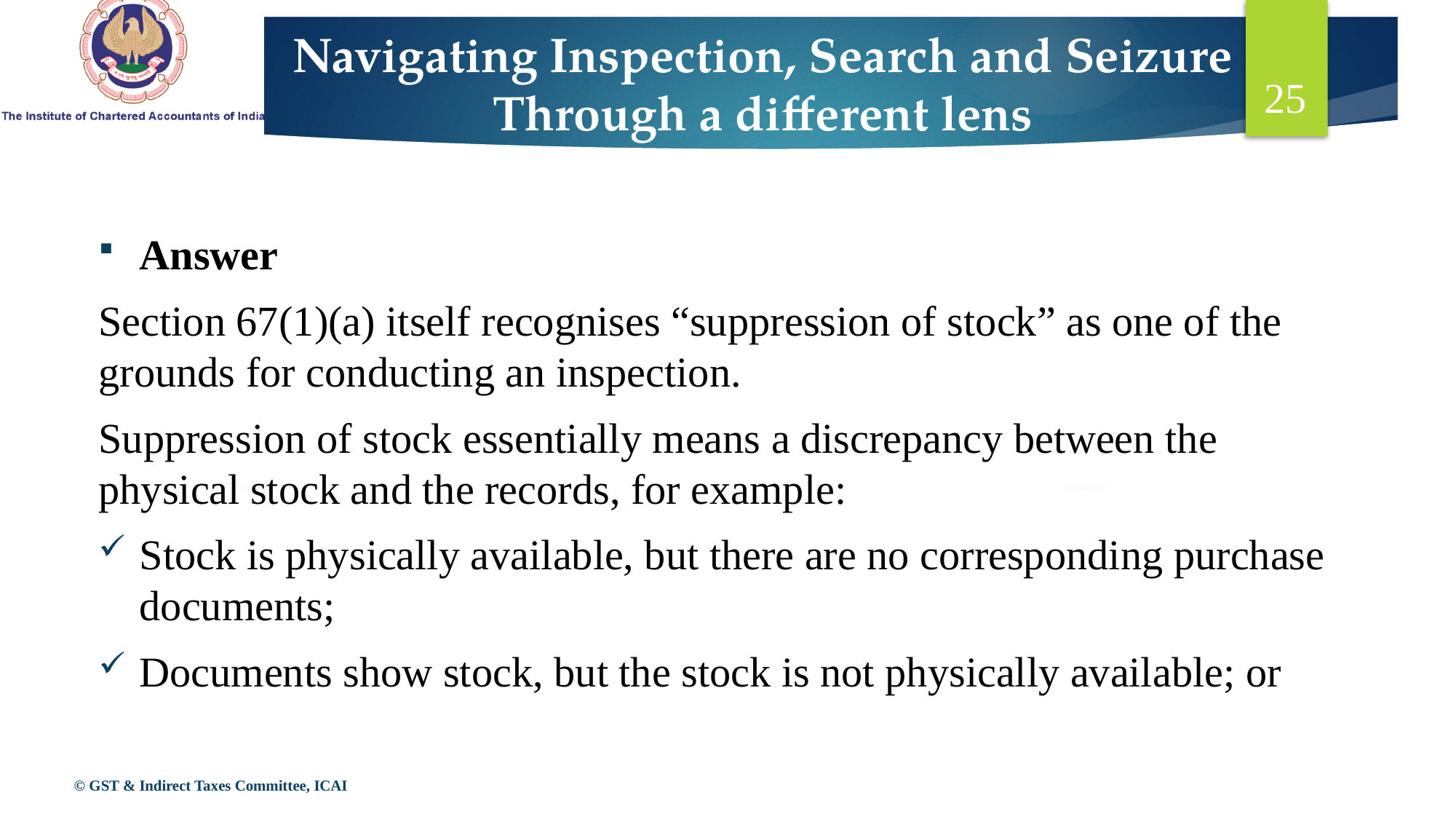

# Navigating Inspection, Search and Seizure Through a different lens
25
Answer
Section 67(1)(a) itself recognises “suppression of stock” as one of the grounds for conducting an inspection.
Suppression of stock essentially means a discrepancy between the physical stock and the records, for example:
Stock is physically available, but there are no corresponding purchase documents;
Documents show stock, but the stock is not physically available; or

© GST & Indirect Taxes Committee, ICAI